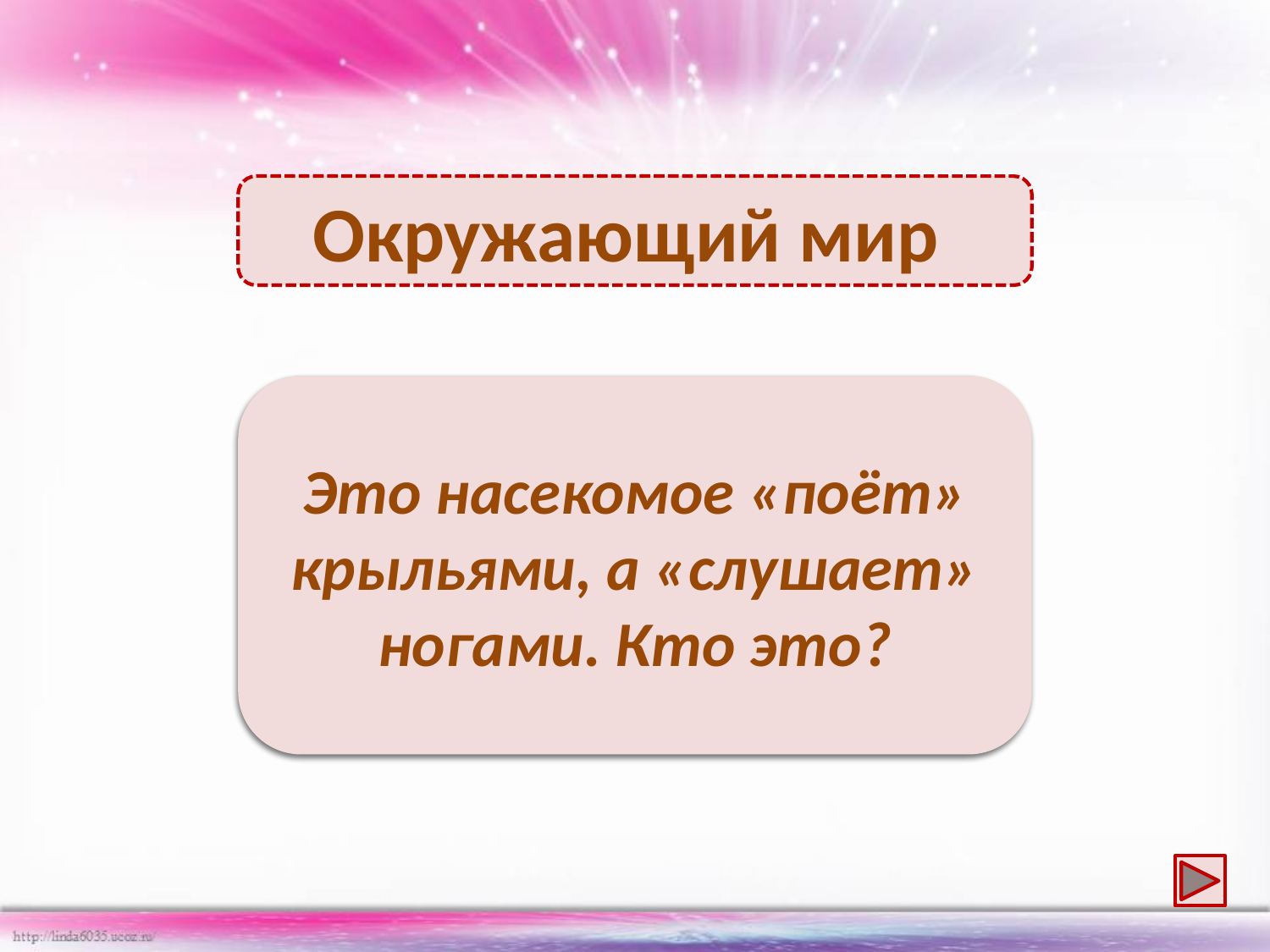

Окружающий мир
Кузнечик
Это насекомое «поёт» крыльями, а «слушает» ногами. Кто это?